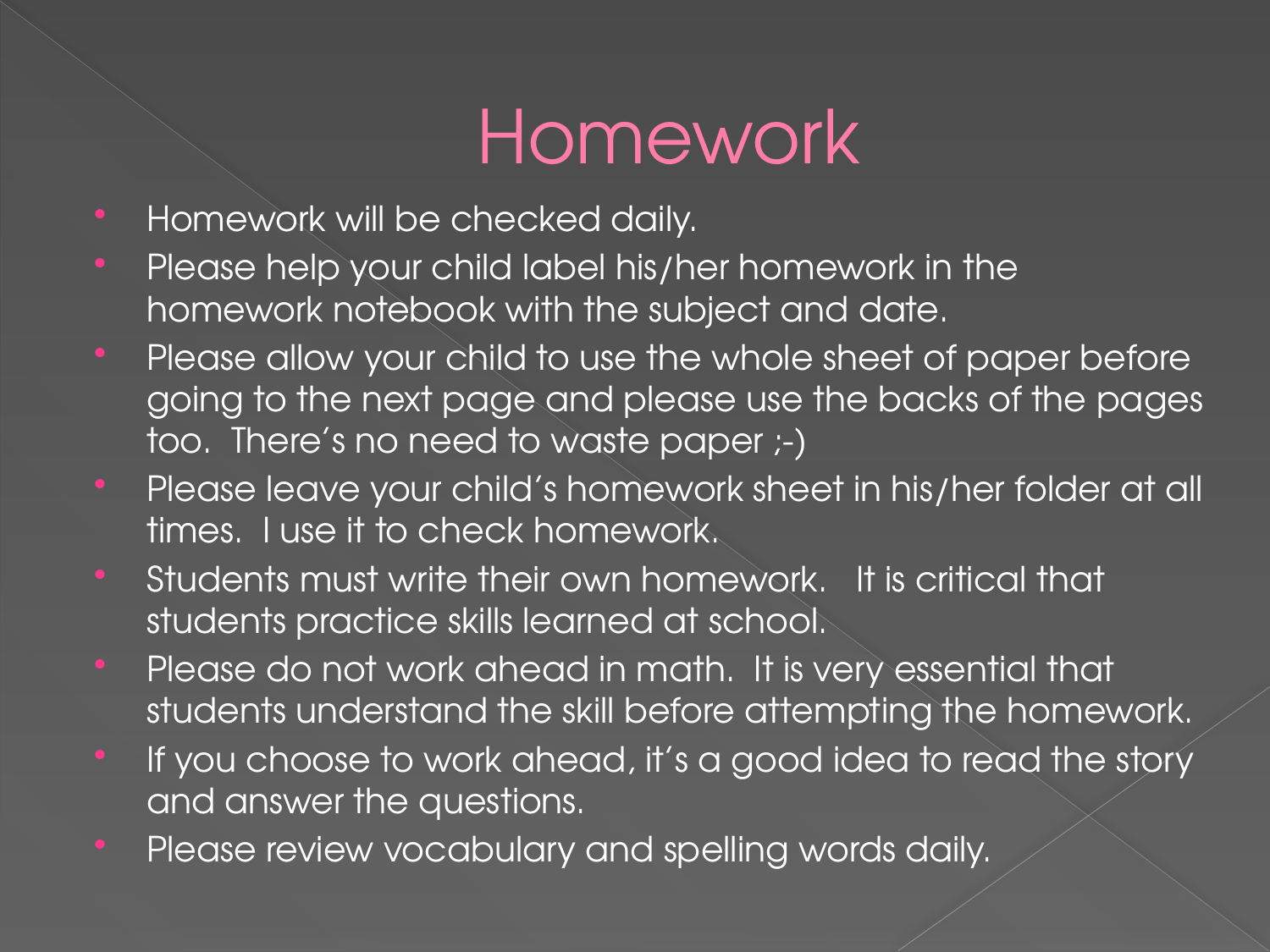

# Homework
Homework will be checked daily.
Please help your child label his/her homework in the homework notebook with the subject and date.
Please allow your child to use the whole sheet of paper before going to the next page and please use the backs of the pages too.  There’s no need to waste paper ;-)
Please leave your child’s homework sheet in his/her folder at all times.  I use it to check homework.
Students must write their own homework.   It is critical that students practice skills learned at school.
Please do not work ahead in math.  It is very essential that students understand the skill before attempting the homework.
If you choose to work ahead, it’s a good idea to read the story and answer the questions.
Please review vocabulary and spelling words daily.